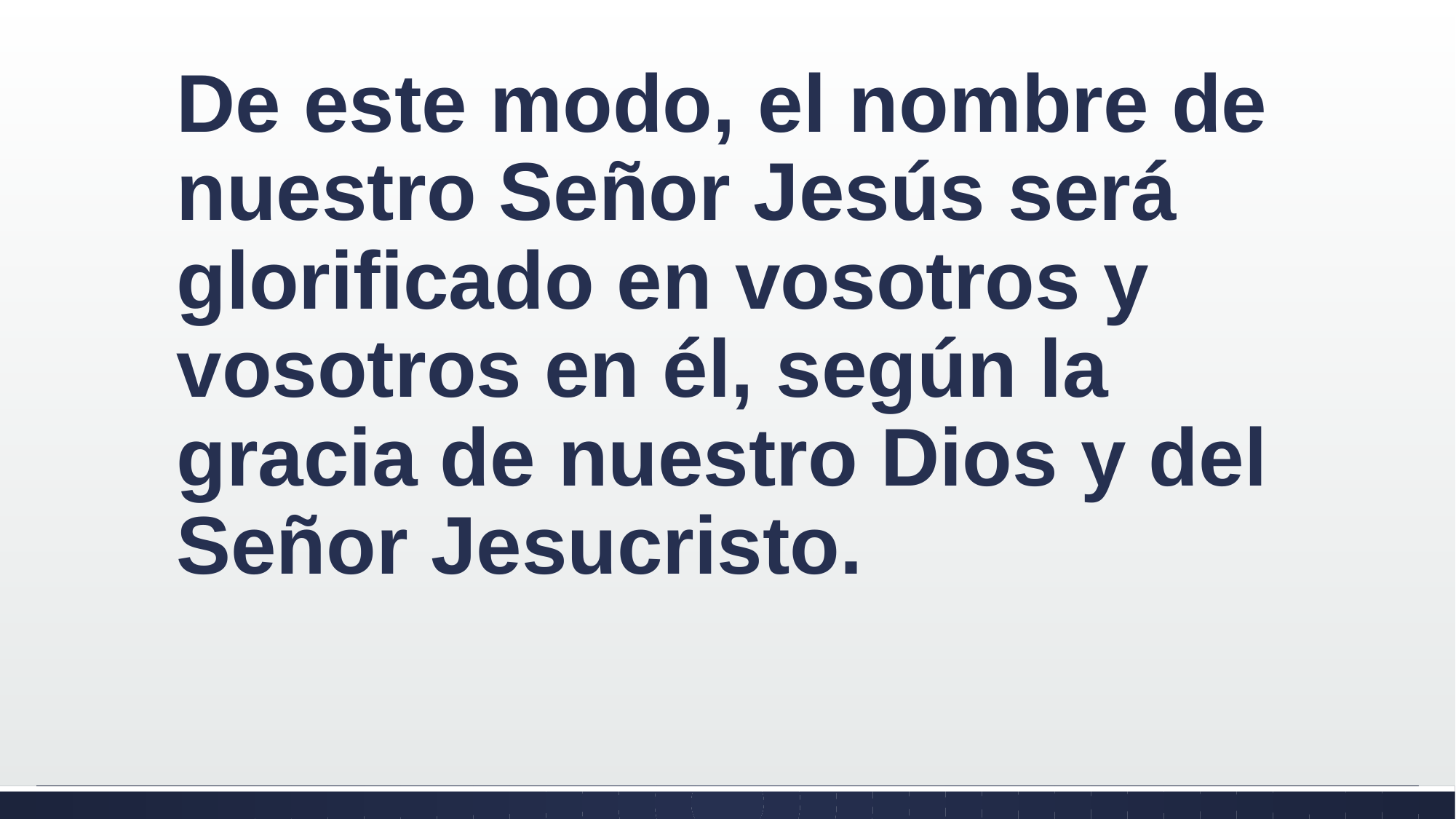

#
De este modo, el nombre de nuestro Señor Jesús será glorificado en vosotros y vosotros en él, según la gracia de nuestro Dios y del Señor Jesucristo.